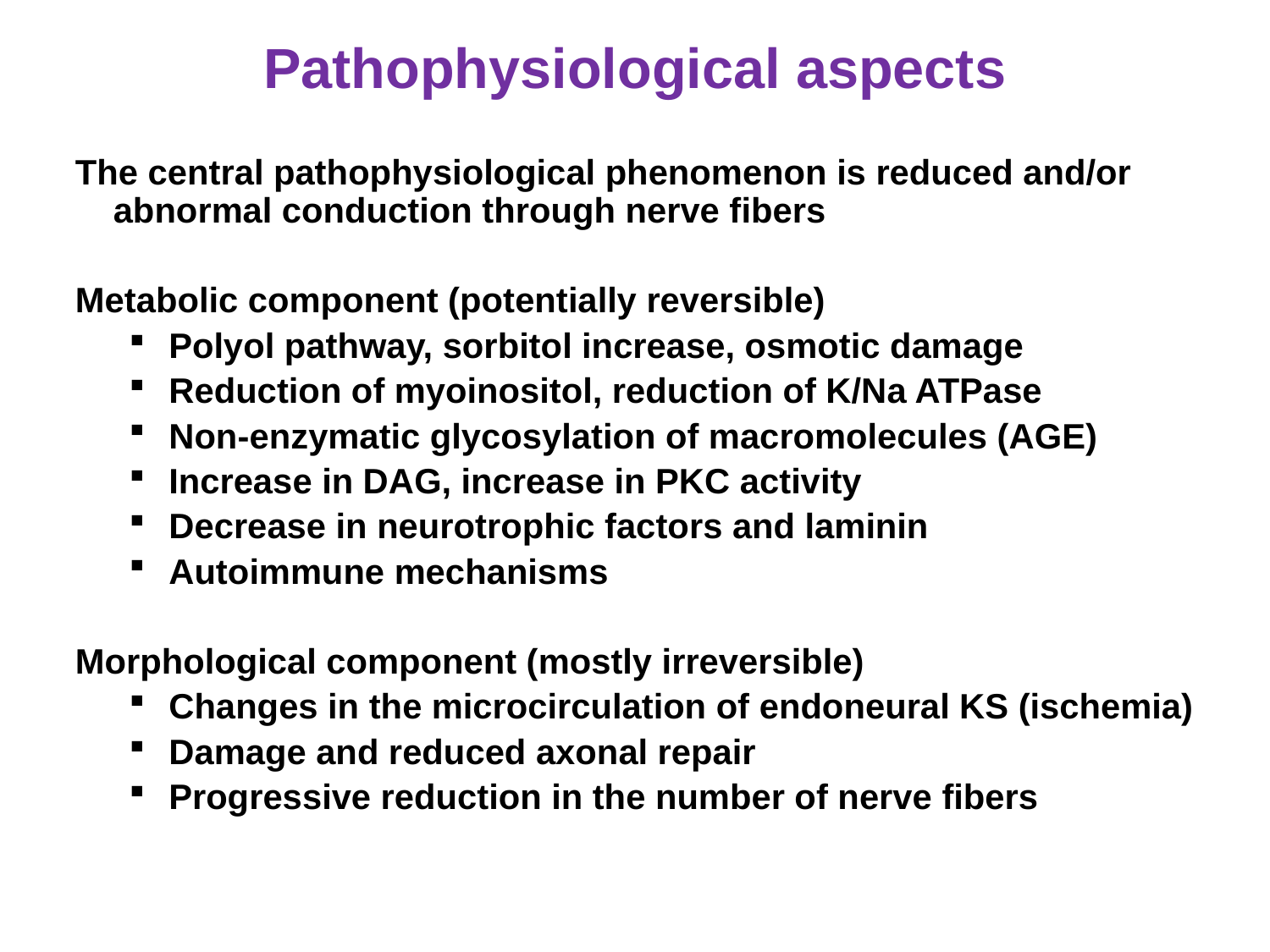

# Pathophysiological aspects
 The central pathophysiological phenomenon is reduced and/or abnormal conduction through nerve fibers

 Metabolic component (potentially reversible)
Polyol pathway, sorbitol increase, osmotic damage
Reduction of myoinositol, reduction of K/Na ATPase
Non-enzymatic glycosylation of macromolecules (AGE)
Increase in DAG, increase in PKC activity
Decrease in neurotrophic factors and laminin
Autoimmune mechanisms

 Morphological component (mostly irreversible)
Changes in the microcirculation of endoneural KS (ischemia)
Damage and reduced axonal repair
Progressive reduction in the number of nerve fibers